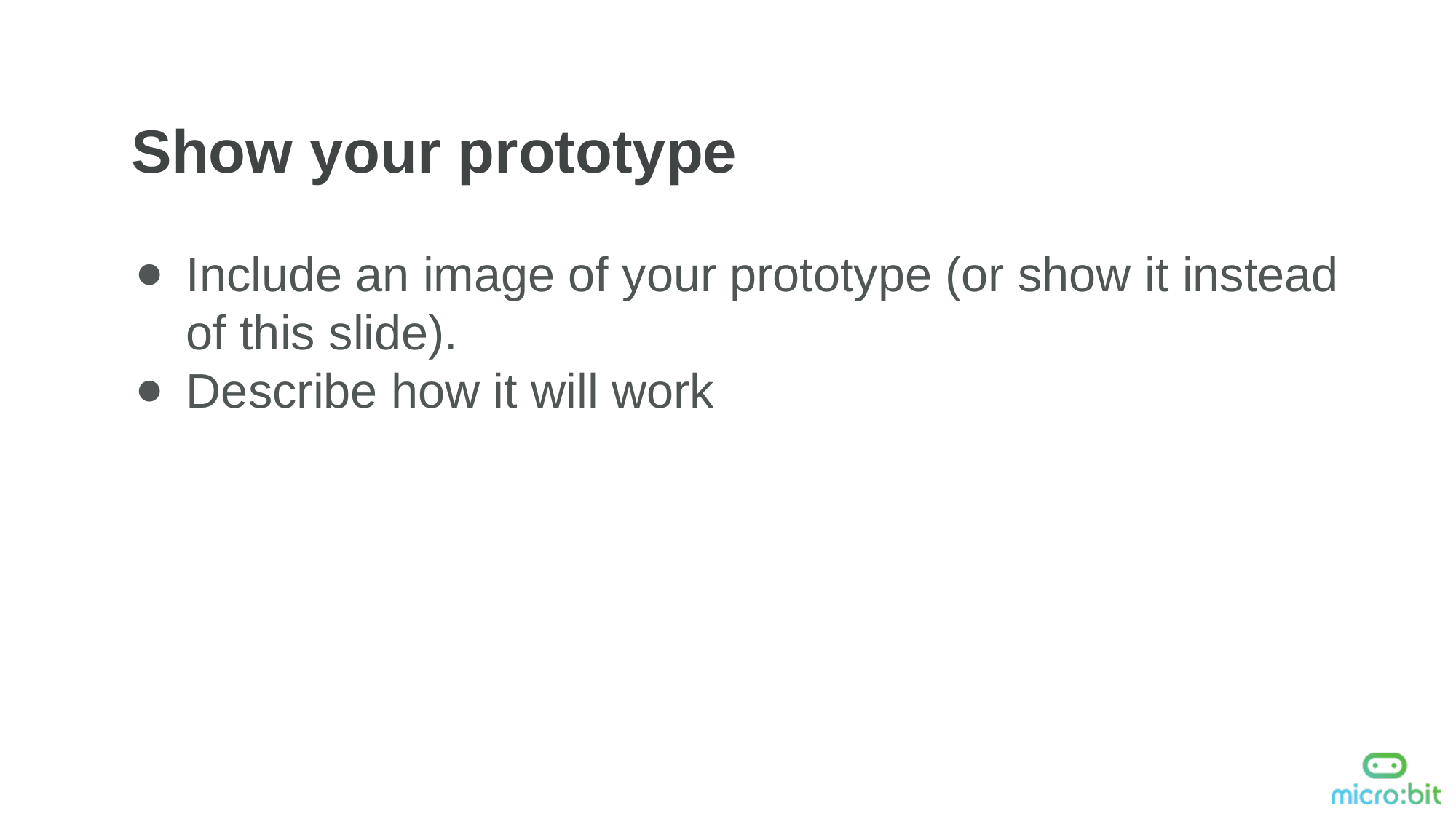

Show your prototype

Include an image of your prototype (or show it instead of this slide).
Describe how it will work